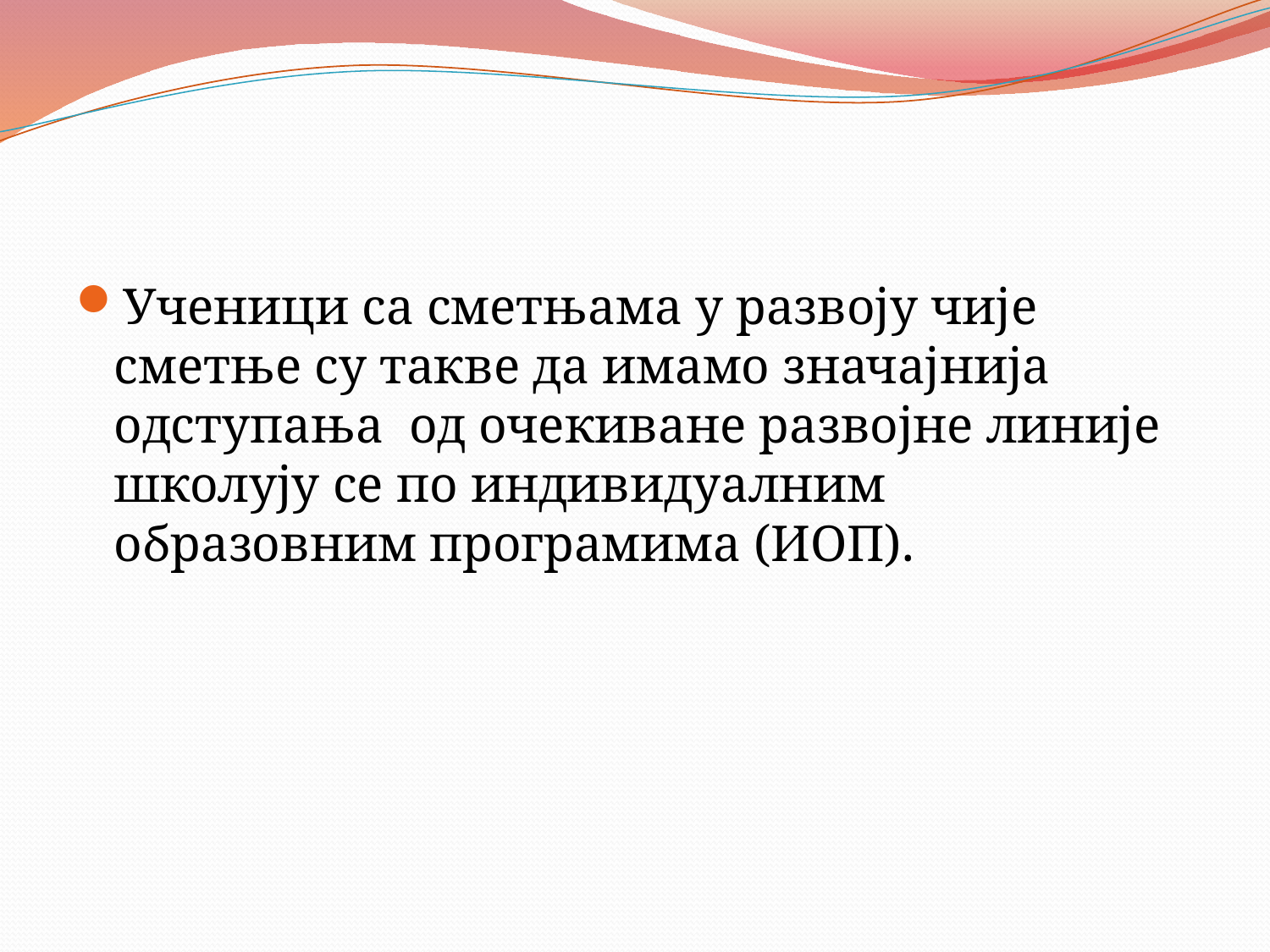

Ученици са сметњама у развоју чије сметње су такве да имамо значајнија одступања  од очекиване развојне линије школују се по индивидуалним образовним програмима (ИОП).